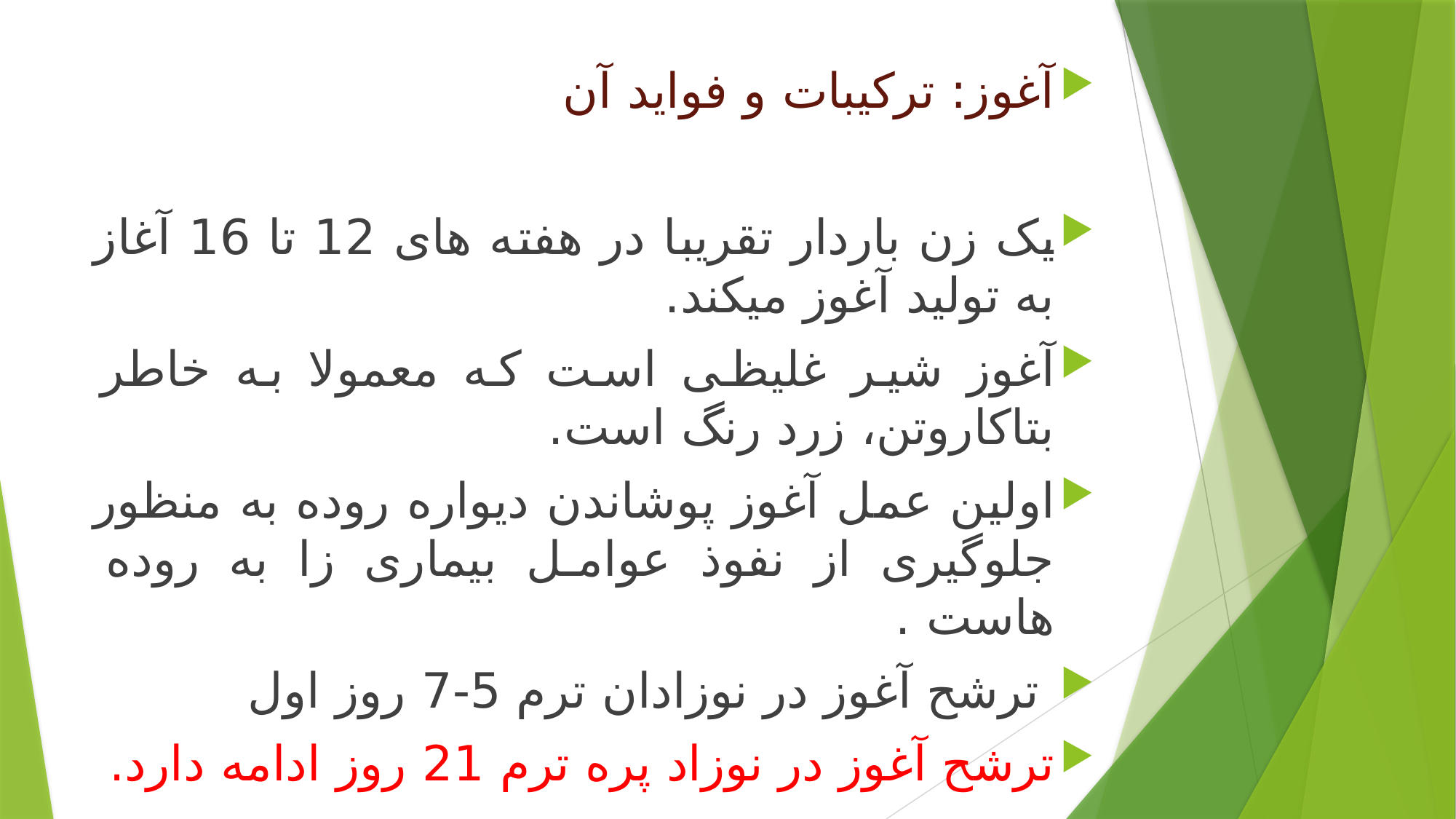

آغوز: ترکیبات و فواید آن

یک زن باردار تقریبا در هفته های 12 تا 16 آغاز به تولید آغوز میکند.
آغوز شیر غلیظی است که معمولا به خاطر بتاکاروتن، زرد رنگ است.
اولین عمل آغوز پوشاندن دیواره روده به منظور جلوگیری از نفوذ عوامل بیماری زا به روده هاست .
 ترشح آغوز در نوزادان ترم 5-7 روز اول
ترشح آغوز در نوزاد پره ترم 21 روز ادامه دارد.